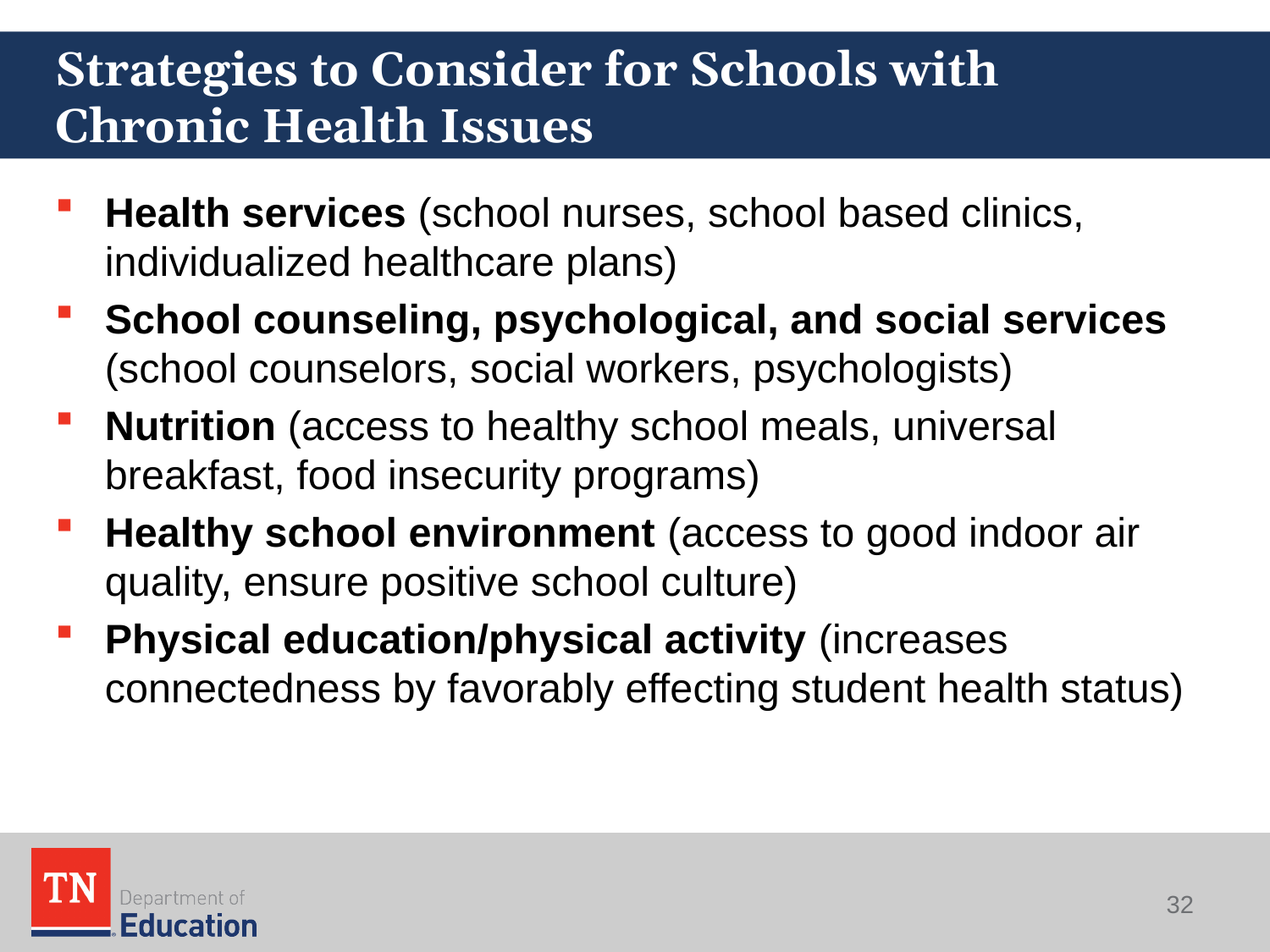

# Strategies to Consider for Schools with Chronic Health Issues
Health services (school nurses, school based clinics, individualized healthcare plans)
School counseling, psychological, and social services (school counselors, social workers, psychologists)
Nutrition (access to healthy school meals, universal breakfast, food insecurity programs)
Healthy school environment (access to good indoor air quality, ensure positive school culture)
Physical education/physical activity (increases connectedness by favorably effecting student health status)

32